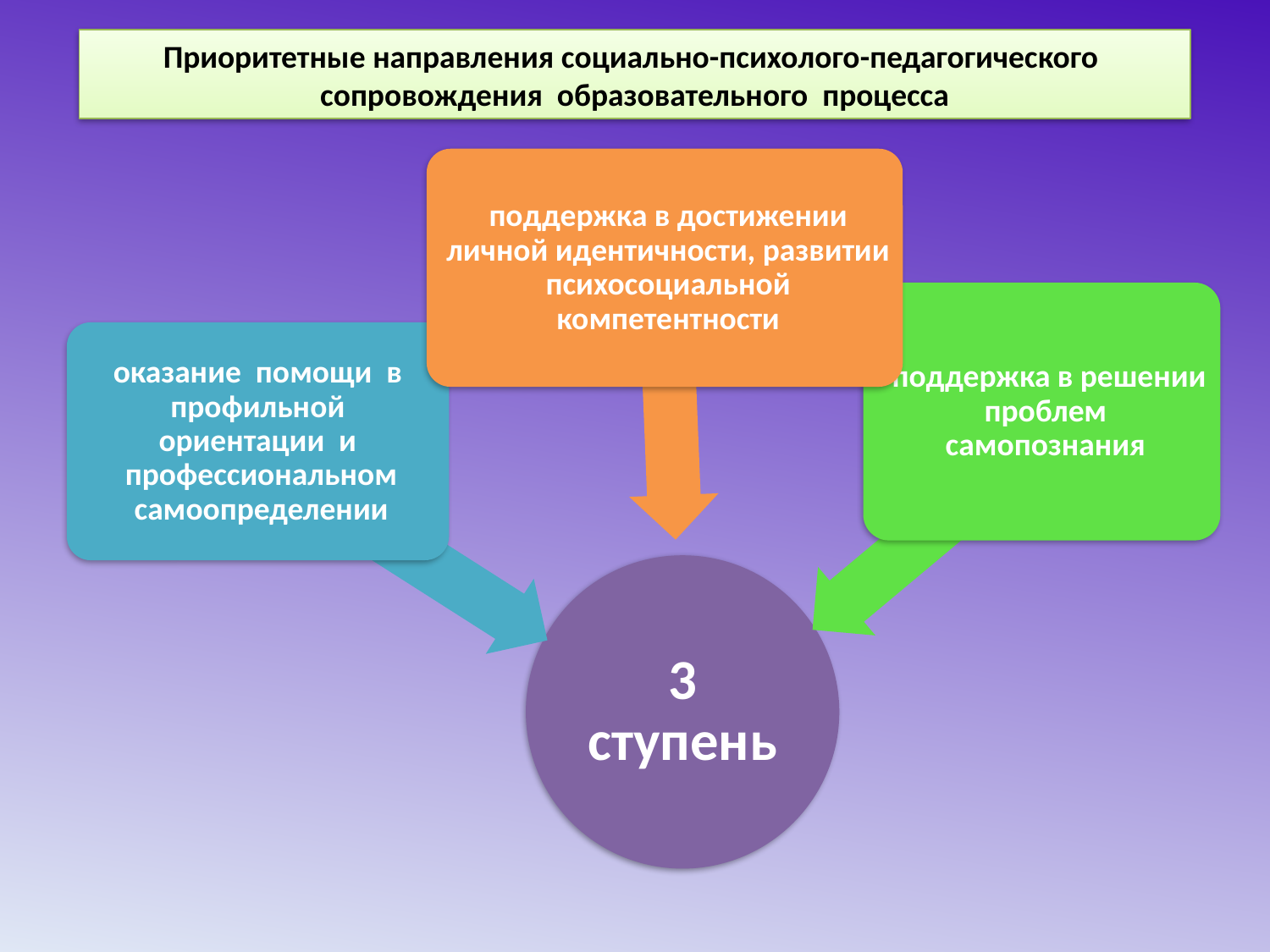

Приоритетные направления социально-психолого-педагогического
сопровождения  образовательного  процесса
3 ступень
оказание  помощи  в  профильной  ориентации  и  профессиональном самоопределении
 поддержка в решении проблем самопознания
поддержка в достижении личной идентичности, развитии психосоциальной компетентности